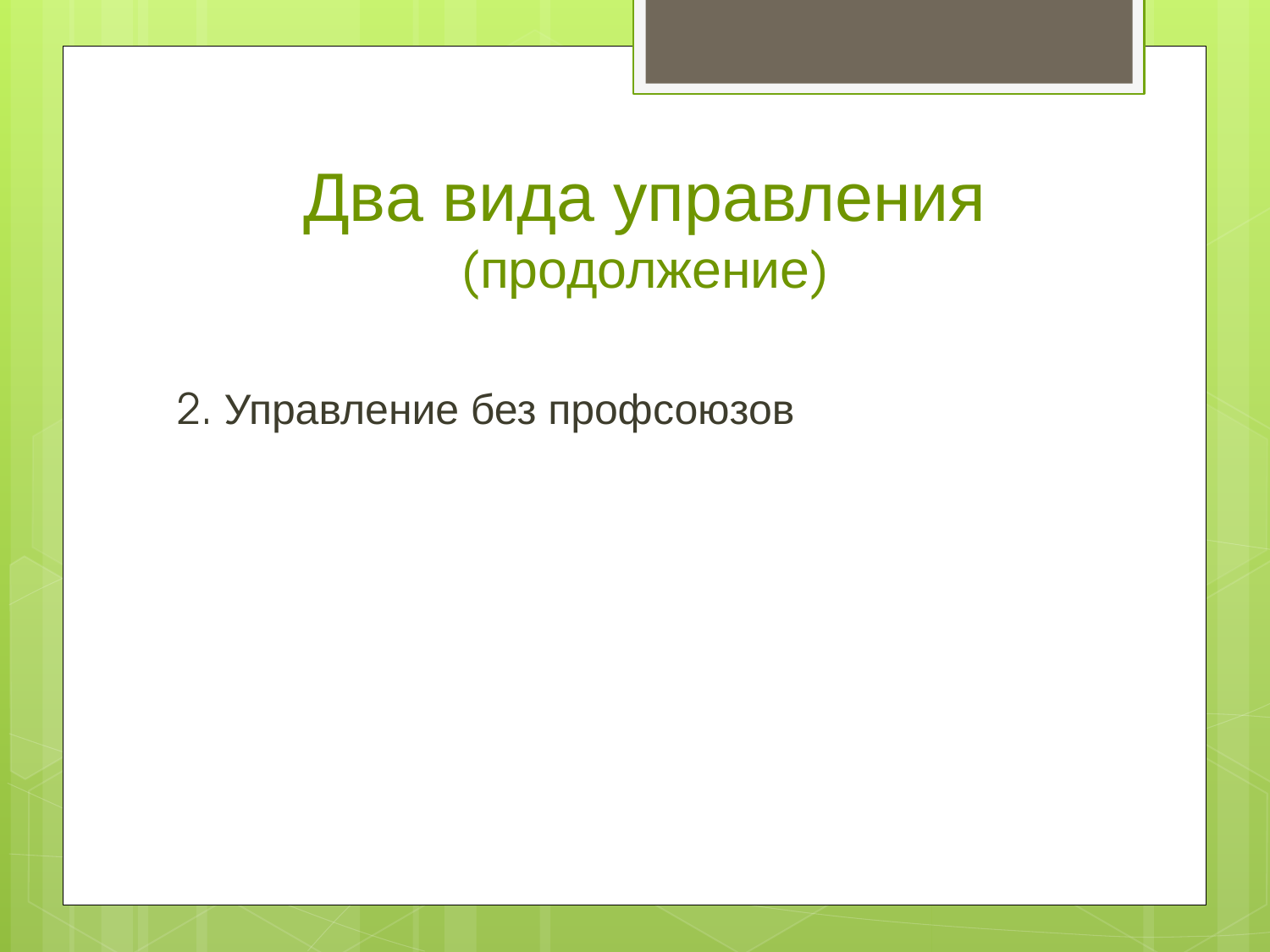

# Два вида управления (продолжение)
2. Управление без профсоюзов